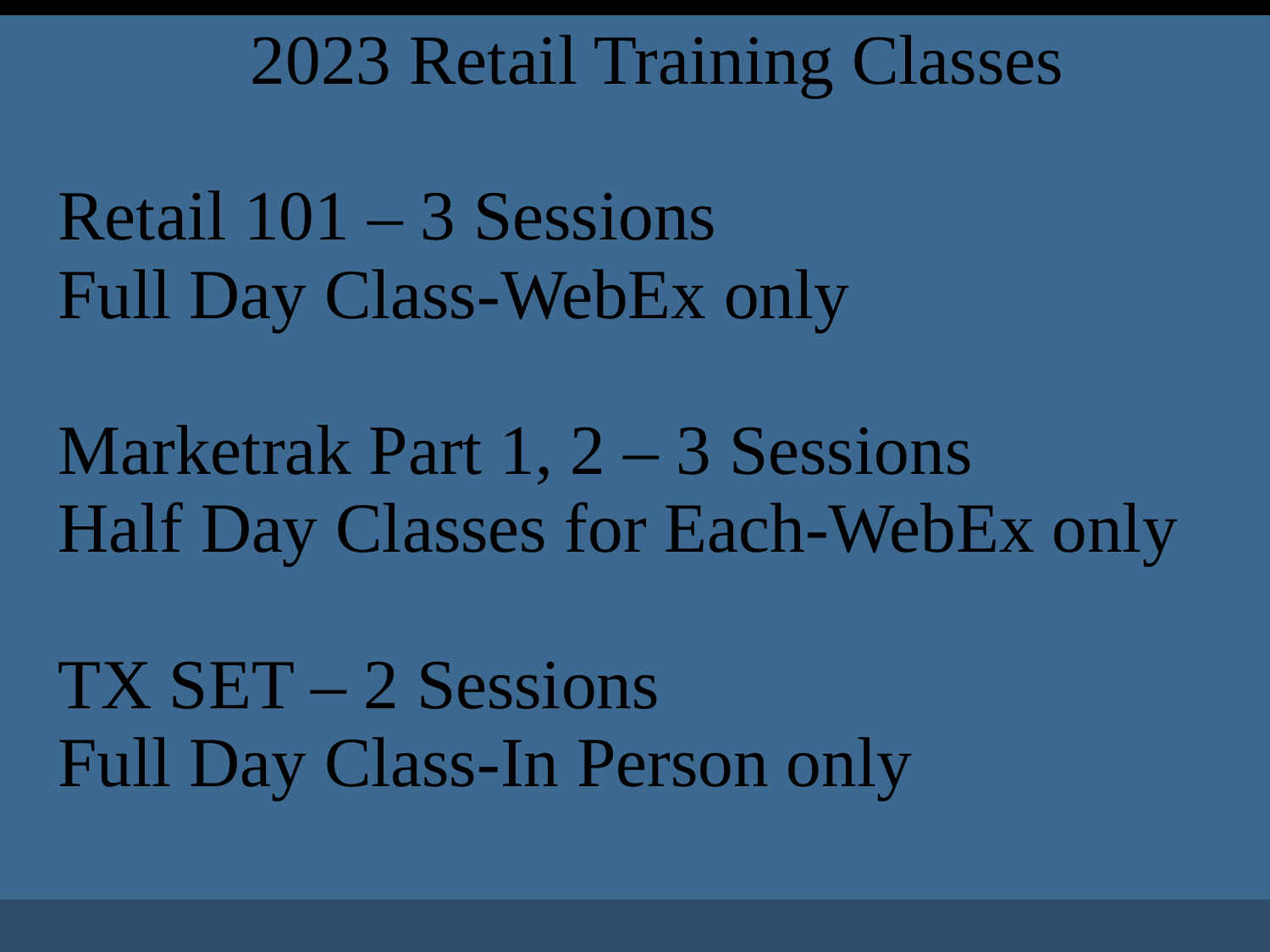

|  |  |
| --- | --- |
|  | 2023 Retail Training Classes Retail 101 – 3 Sessions Full Day Class-WebEx only Marketrak Part 1, 2 – 3 Sessions Half Day Classes for Each-WebEx only TX SET – 2 Sessions Full Day Class-In Person only |
|  |  |
# Accomplishments for 2022